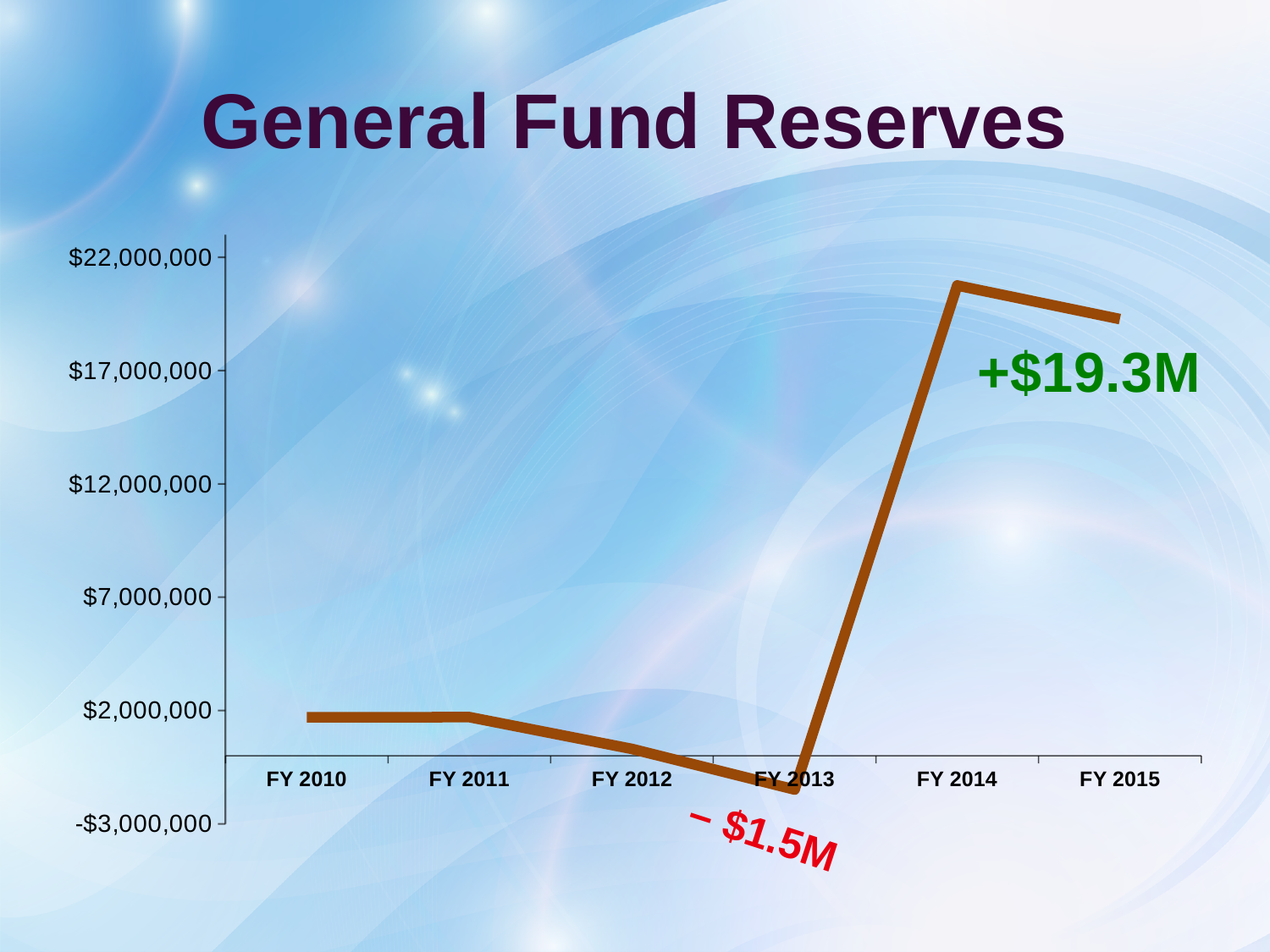

# General Fund Reserves

### Chart

| Category | Column1 |
|---|---|
| FY 2010 | 1697954.0 |
| FY 2011 | 1709209.0 |
| FY 2012 | 303292.0 |
| FY 2013 | -1486331.0 |
| FY 2014 | 20753917.0 |
| FY 2015 | 19272888.0 |
– $1.5M